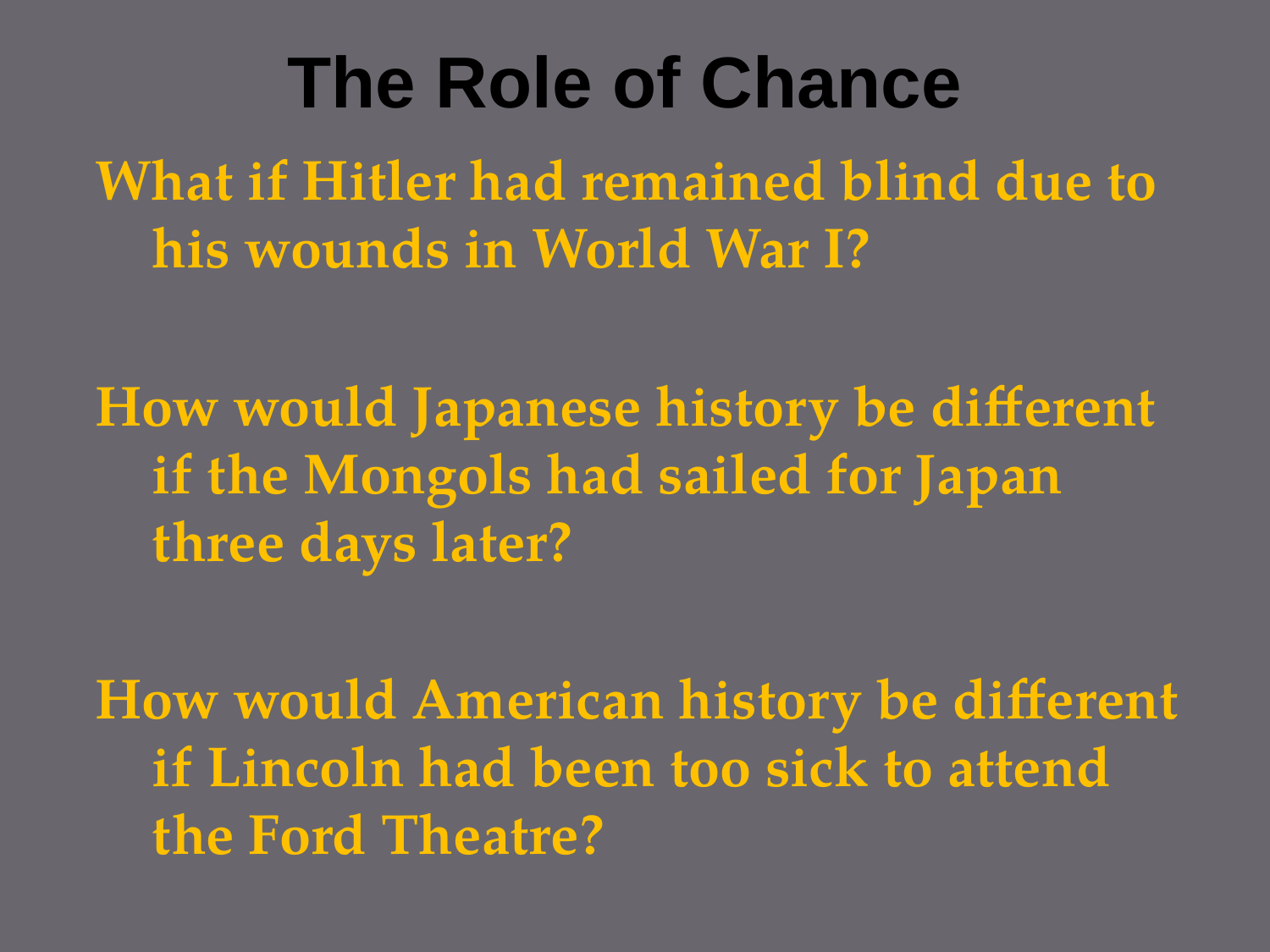

# The Role of Chance
What if Hitler had remained blind due to his wounds in World War I?

How would Japanese history be different if the Mongols had sailed for Japan three days later?

How would American history be different if Lincoln had been too sick to attend the Ford Theatre?